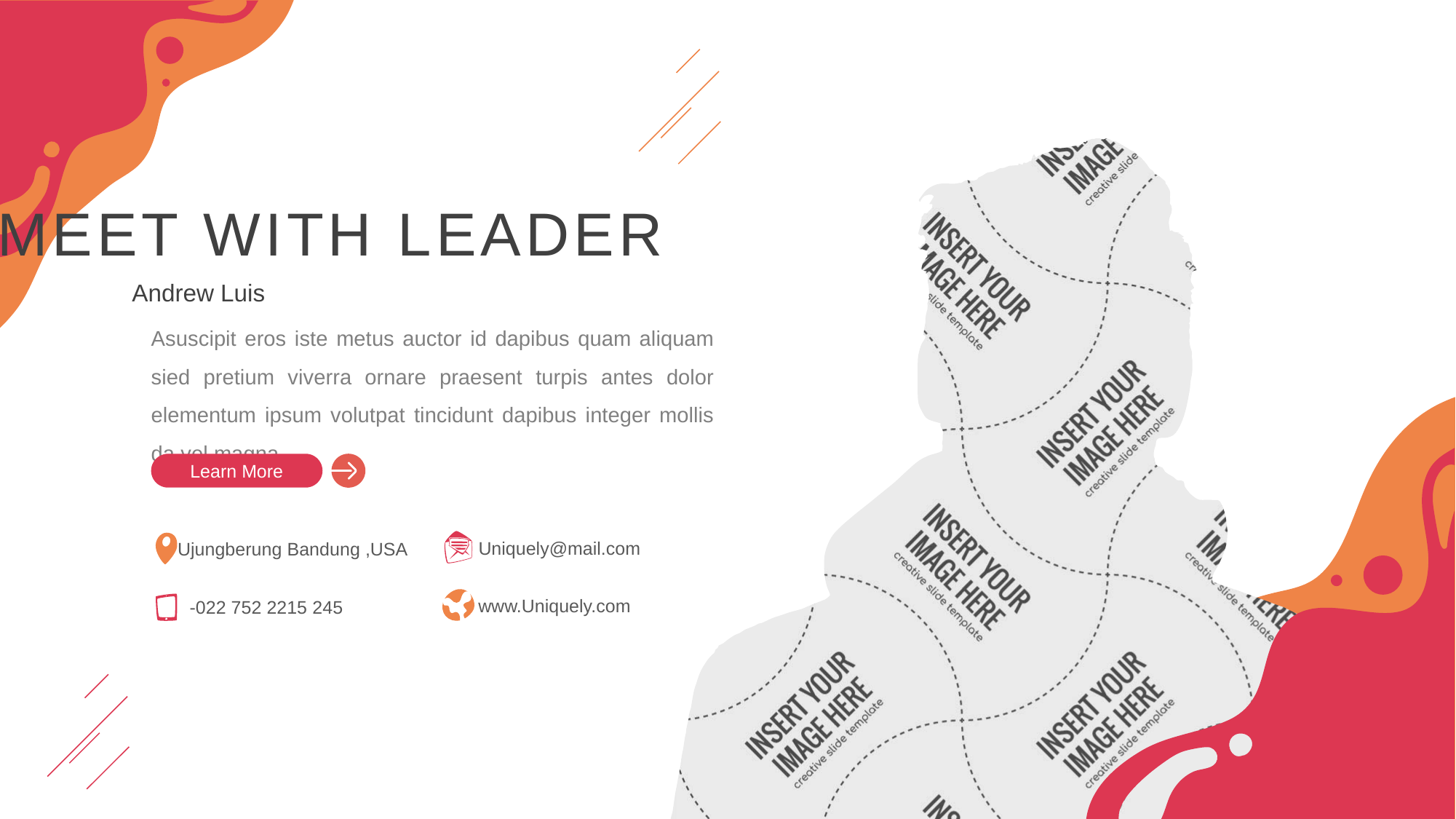

MEET WITH LEADER
Andrew Luis
Asuscipit eros iste metus auctor id dapibus quam aliquam sied pretium viverra ornare praesent turpis antes dolor elementum ipsum volutpat tincidunt dapibus integer mollis da vel magna

Learn More

Uniquely@mail.com
Ujungberung Bandung ,USA

www.Uniquely.com

-022 752 2215 245